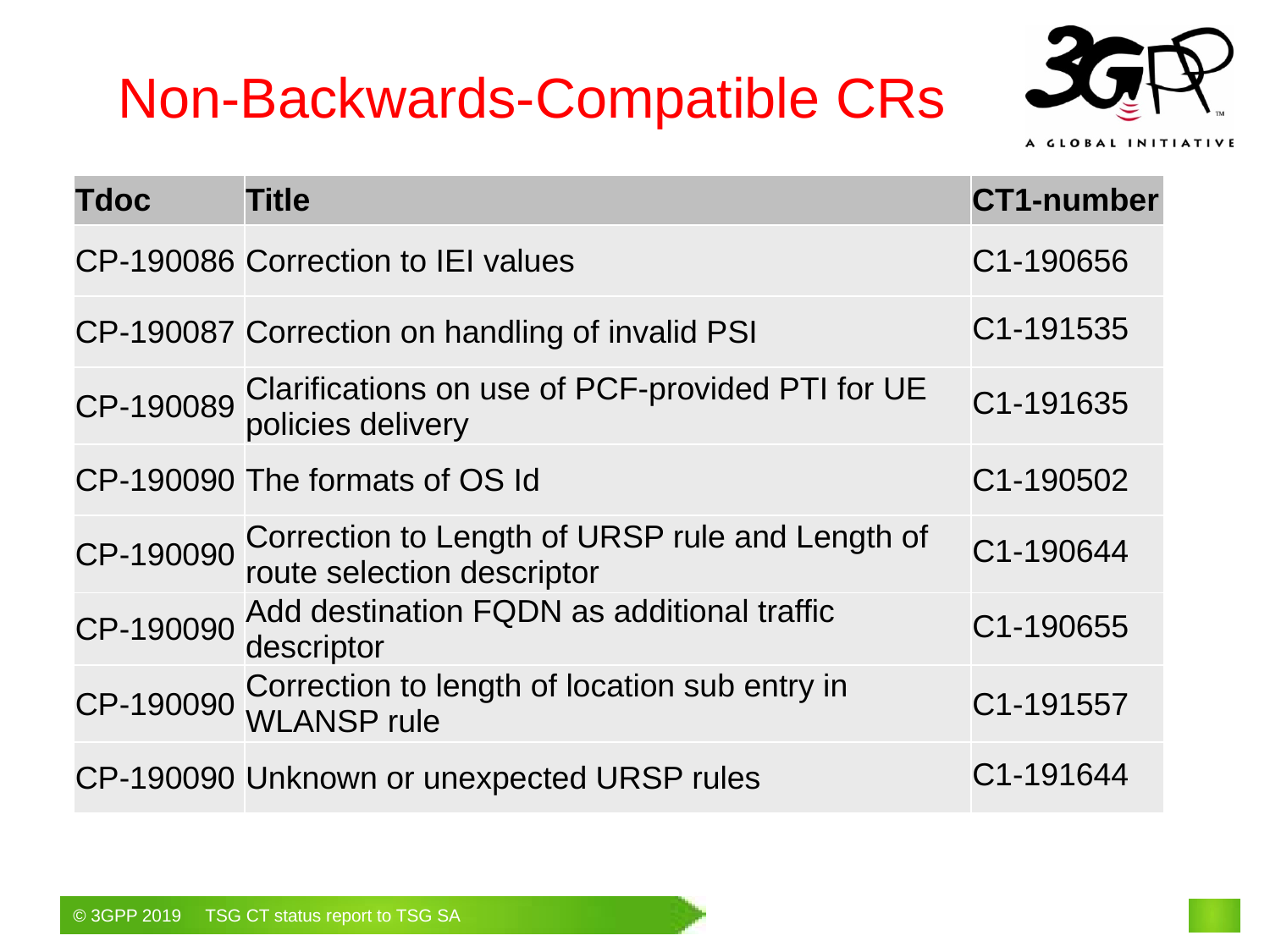

# Non-Backwards-Compatible CRs
| Tdoc | Title | CT1-number |
| --- | --- | --- |
| CP-190086 | Correction to IEI values | C1-190656 |
| CP-190087 | Correction on handling of invalid PSI | C1-191535 |
| CP-190089 | Clarifications on use of PCF-provided PTI for UE policies delivery | C1-191635 |
| CP-190090 | The formats of OS Id | C1-190502 |
| CP-190090 | Correction to Length of URSP rule and Length of route selection descriptor | C1-190644 |
| CP-190090 | Add destination FQDN as additional traffic descriptor | C1-190655 |
| CP-190090 | Correction to length of location sub entry in WLANSP rule | C1-191557 |
| CP-190090 | Unknown or unexpected URSP rules | C1-191644 |